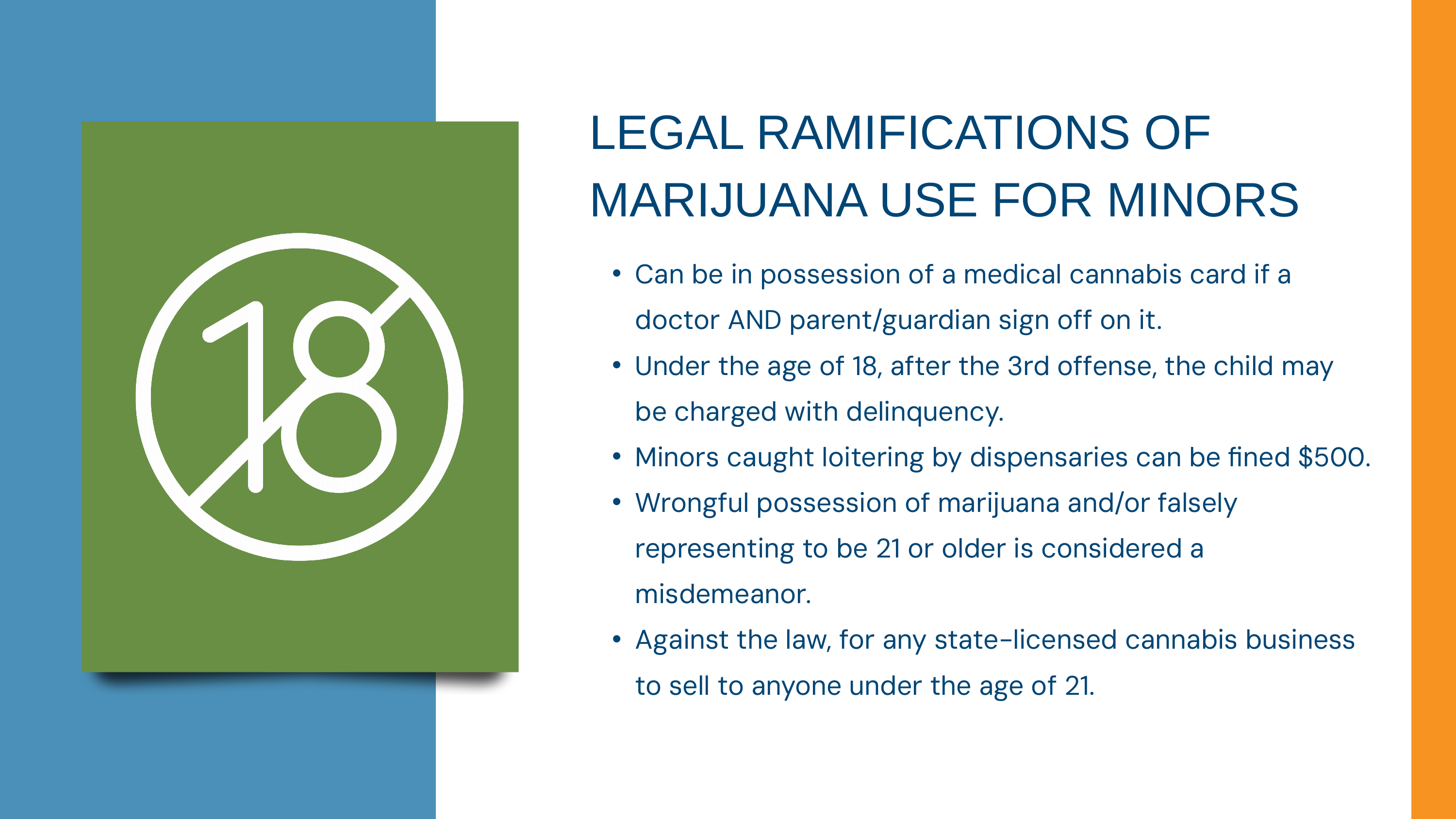

LEGAL RAMIFICATIONS OF MARIJUANA USE FOR MINORS​

Can be in possession of a medical cannabis card if a doctor AND parent/guardian sign off on it​.
Under the age of 18, after the 3rd offense, the child may be charged with delinquency​.
Minors caught loitering by dispensaries can be fined $500​.
Wrongful possession of marijuana and/or falsely representing to be 21 or older is considered a misdemeanor​.
Against the law, for any state-licensed cannabis business to sell to anyone under the age of 21.